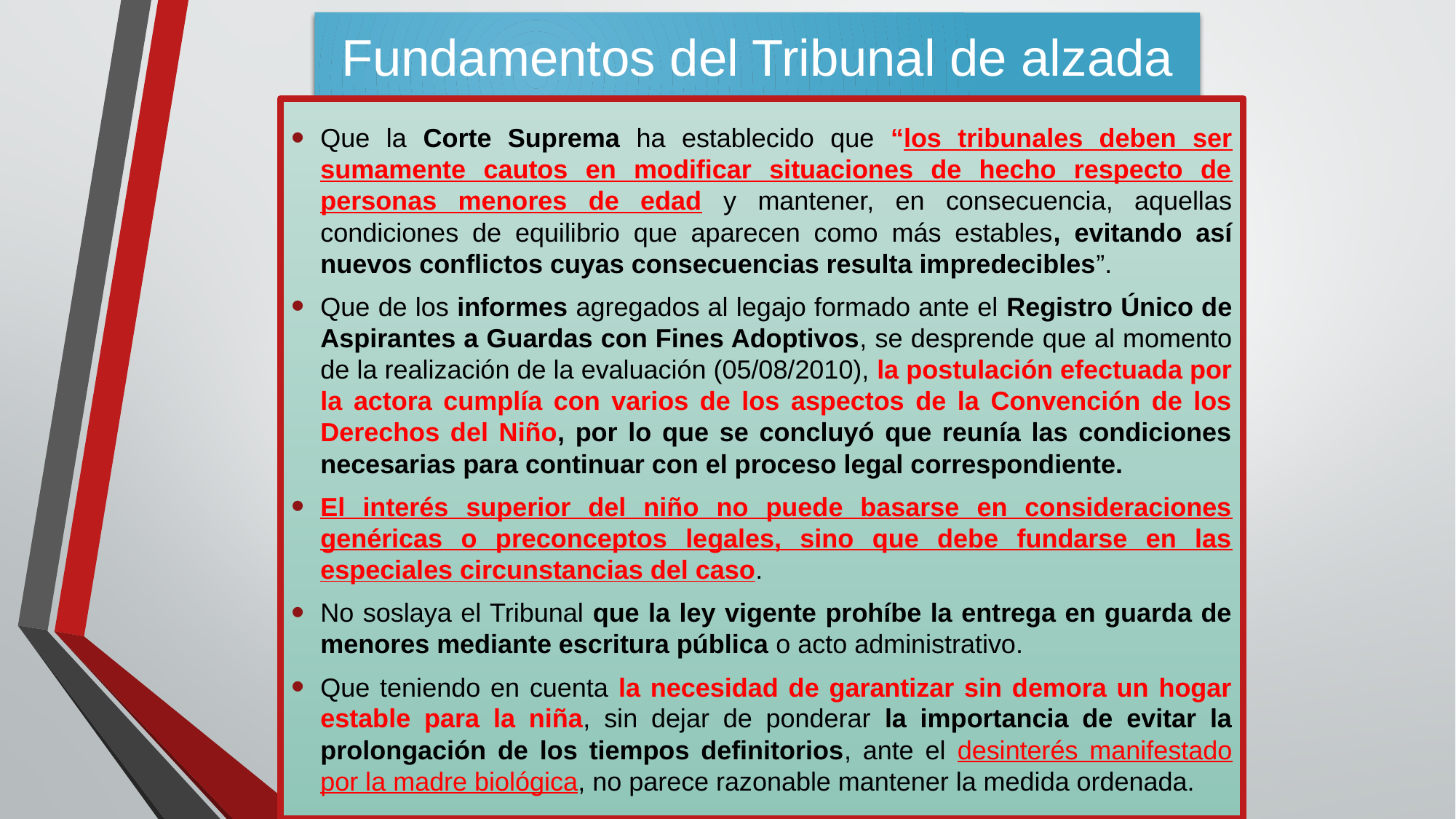

# Fundamentos del Tribunal de alzada
Que la Corte Suprema ha establecido que “los tribunales deben ser sumamente cautos en modificar situaciones de hecho respecto de personas menores de edad y mantener, en consecuencia, aquellas condiciones de equilibrio que aparecen como más estables, evitando así nuevos conflictos cuyas consecuencias resulta impredecibles”.
Que de los informes agregados al legajo formado ante el Registro Único de Aspirantes a Guardas con Fines Adoptivos, se desprende que al momento de la realización de la evaluación (05/08/2010), la postulación efectuada por la actora cumplía con varios de los aspectos de la Convención de los Derechos del Niño, por lo que se concluyó que reunía las condiciones necesarias para continuar con el proceso legal correspondiente.
El interés superior del niño no puede basarse en consideraciones genéricas o preconceptos legales, sino que debe fundarse en las especiales circunstancias del caso.
No soslaya el Tribunal que la ley vigente prohíbe la entrega en guarda de menores mediante escritura pública o acto administrativo.
Que teniendo en cuenta la necesidad de garantizar sin demora un hogar estable para la niña, sin dejar de ponderar la importancia de evitar la prolongación de los tiempos definitorios, ante el desinterés manifestado por la madre biológica, no parece razonable mantener la medida ordenada.